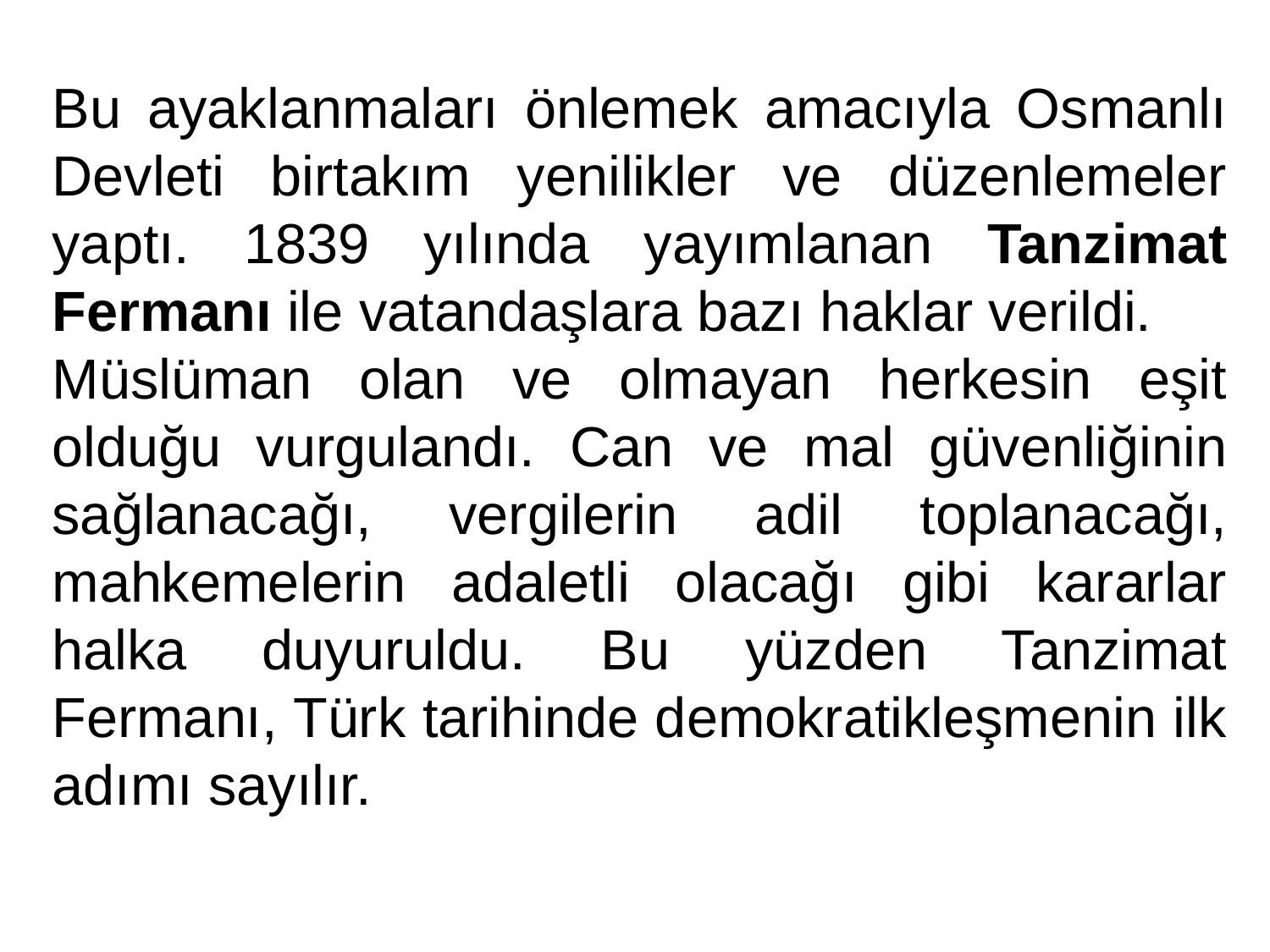

Bu ayaklanmaları önlemek amacıyla Osmanlı Devleti birtakım yenilikler ve düzenlemeler yaptı. 1839 yılında yayımlanan Tanzimat Fermanı ile vatandaşlara bazı haklar verildi.
Müslüman olan ve olmayan herkesin eşit olduğu vurgulandı. Can ve mal güvenliğinin sağlanacağı, vergilerin adil toplanacağı, mahkemelerin adaletli olacağı gibi kararlar halka duyuruldu. Bu yüzden Tanzimat Fermanı, Türk tarihinde demokratikleşmenin ilk adımı sayılır.